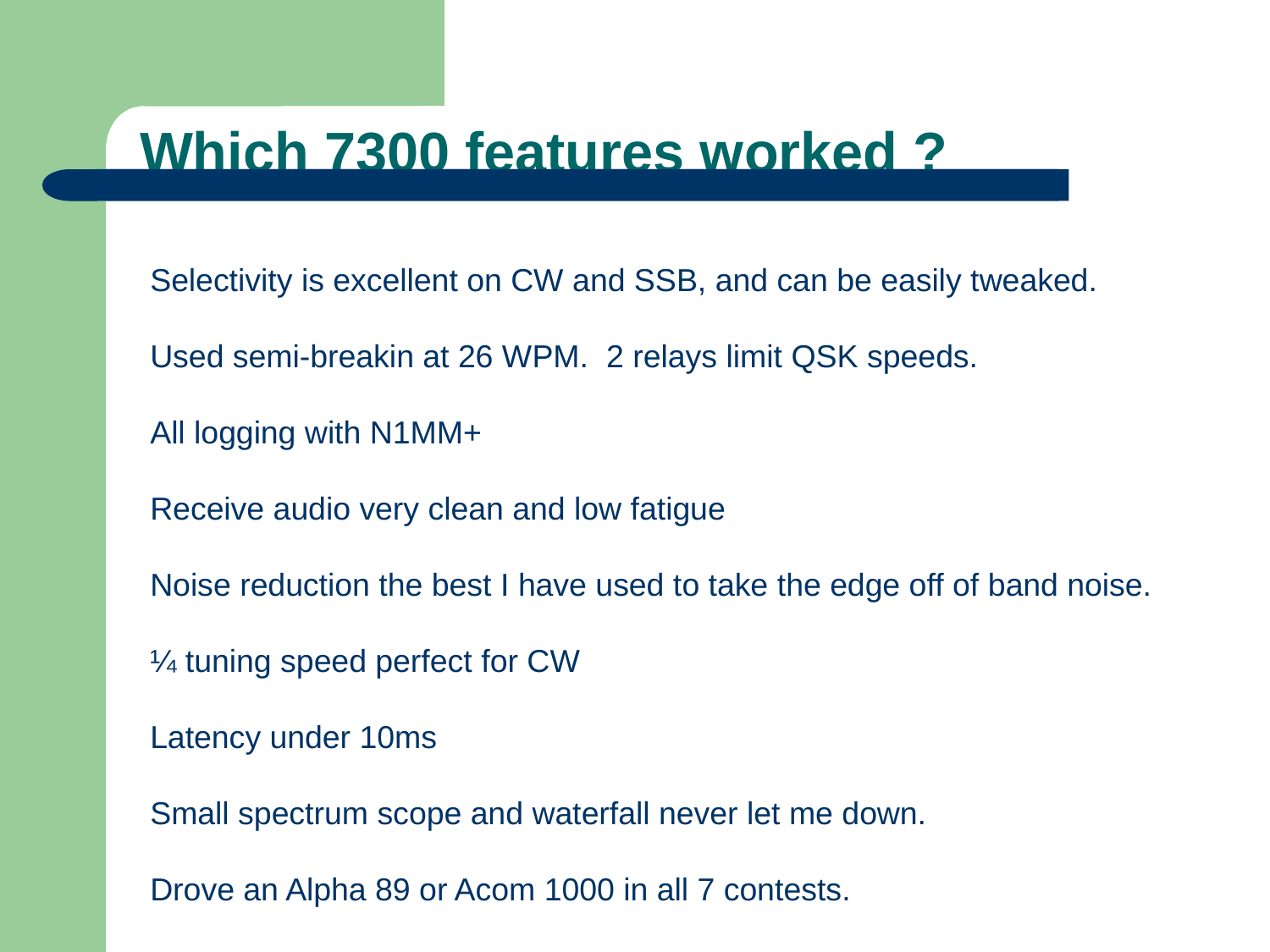

# Which 7300 features worked ?

Selectivity is excellent on CW and SSB, and can be easily tweaked.

Used semi-breakin at 26 WPM.  2 relays limit QSK speeds.

All logging with N1MM+

Receive audio very clean and low fatigue

Noise reduction the best I have used to take the edge off of band noise.

¼ tuning speed perfect for CW

Latency under 10ms

Small spectrum scope and waterfall never let me down.

Drove an Alpha 89 or Acom 1000 in all 7 contests.